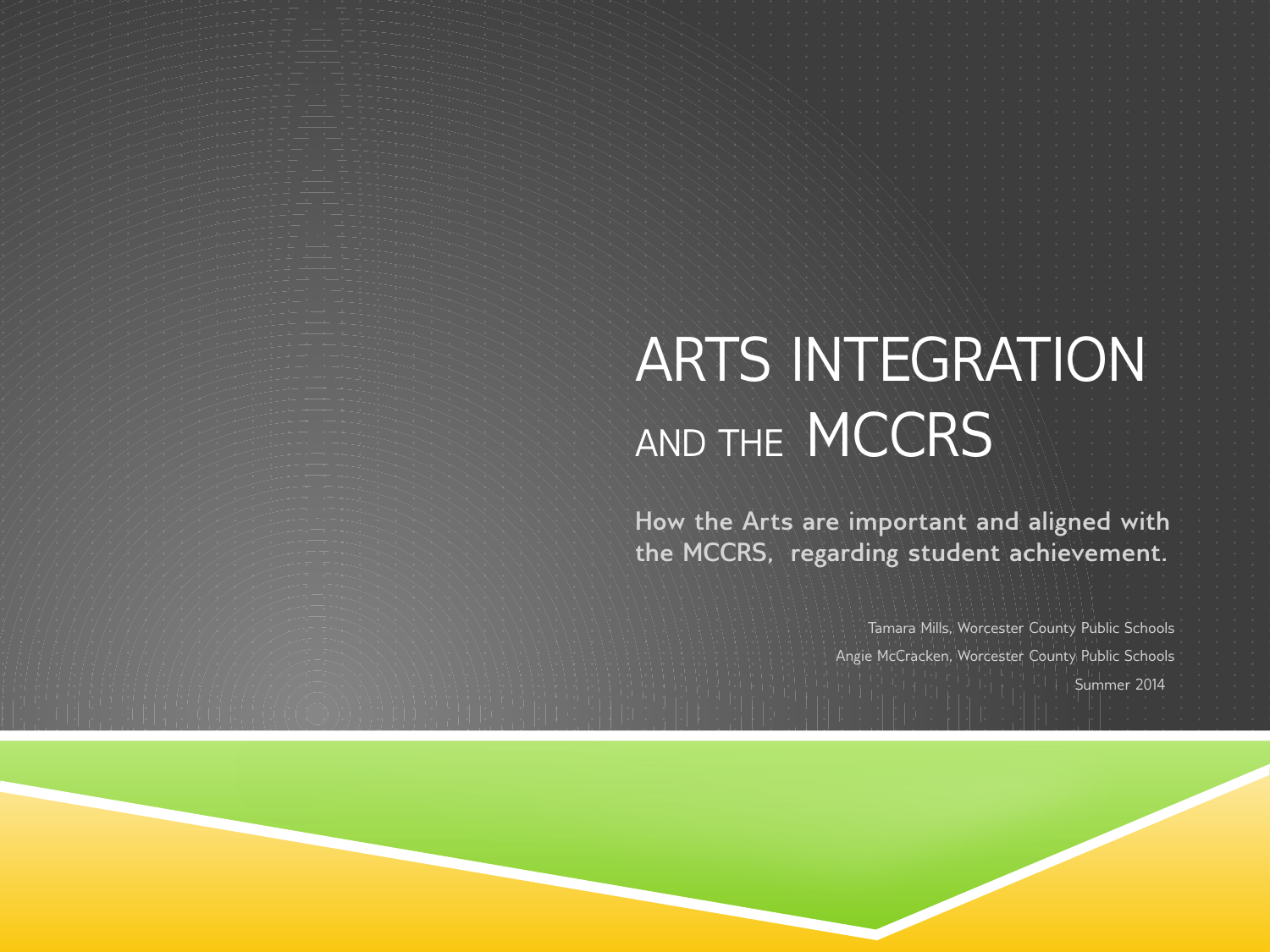

# Arts Integration and the  MCCRS
How the Arts are important and aligned with the MCCRS,  regarding student achievement.

Tamara Mills, Worcester County Public Schools
Angie McCracken, Worcester County Public Schools
 Summer 2014